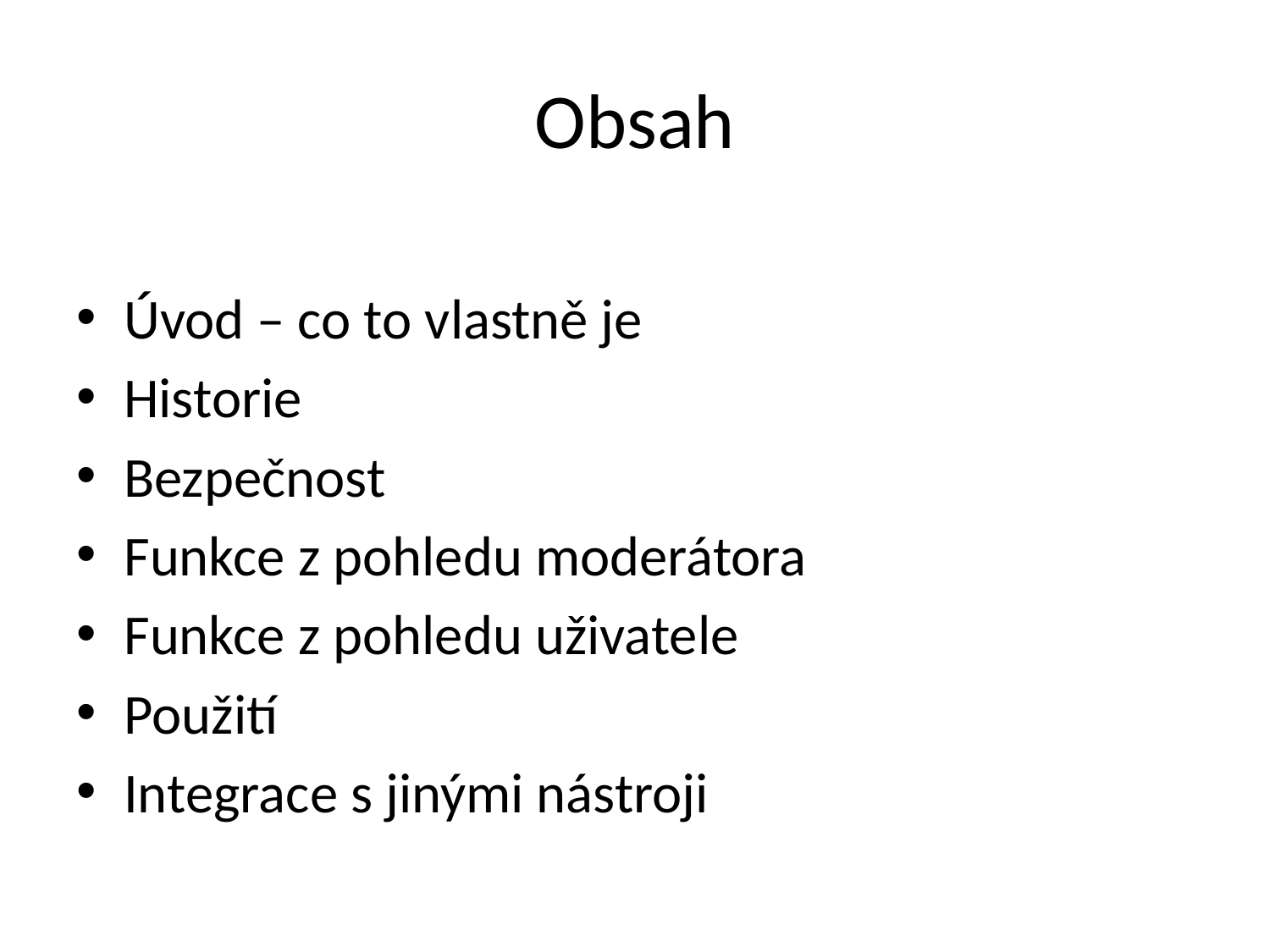

# Obsah
Úvod – co to vlastně je
Historie
Bezpečnost
Funkce z pohledu moderátora
Funkce z pohledu uživatele
Použití
Integrace s jinými nástroji